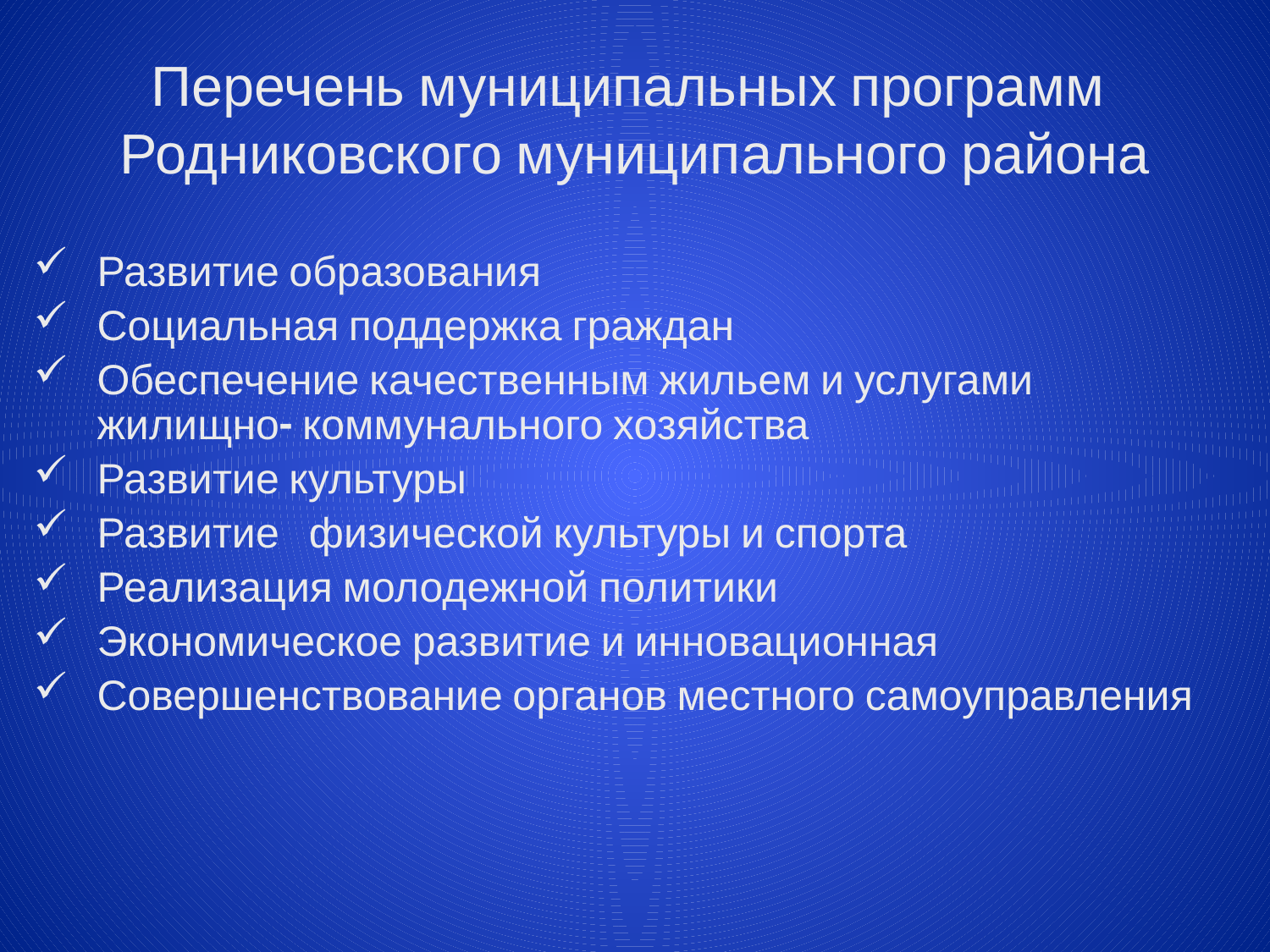

# Перечень муниципальных программ  Родниковского муниципального района
Развитие образования
Социальная поддержка граждан
Обеспечение качественным жильем и услугами жилищно- коммунального хозяйства
Развитие культуры
Развитие   физической культуры и спорта
Реализация молодежной политики
Экономическое развитие и инновационная
Совершенствование органов местного самоуправления